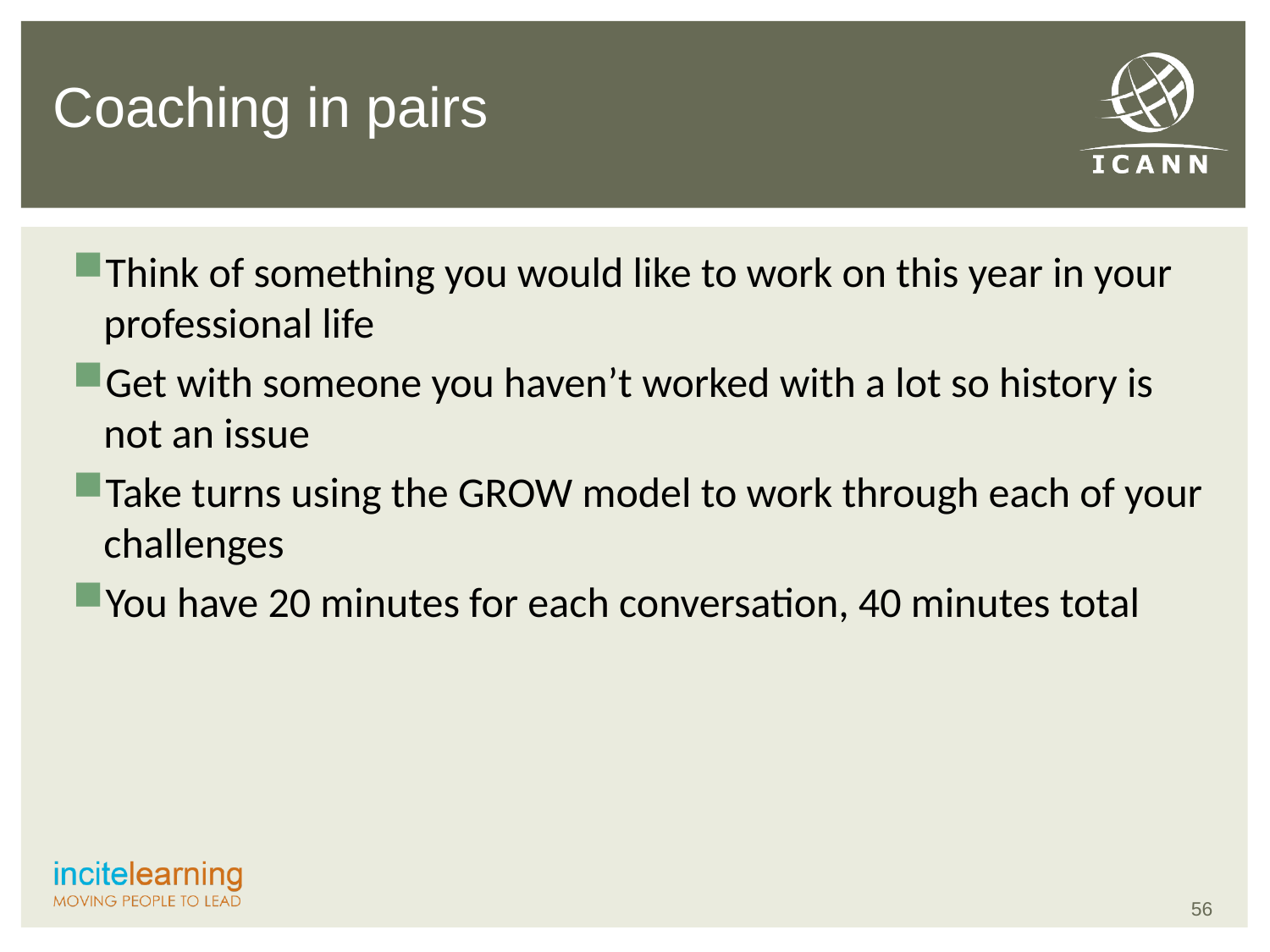

# Coaching in pairs
Think of something you would like to work on this year in your professional life
Get with someone you haven’t worked with a lot so history is not an issue
Take turns using the GROW model to work through each of your challenges
You have 20 minutes for each conversation, 40 minutes total
56